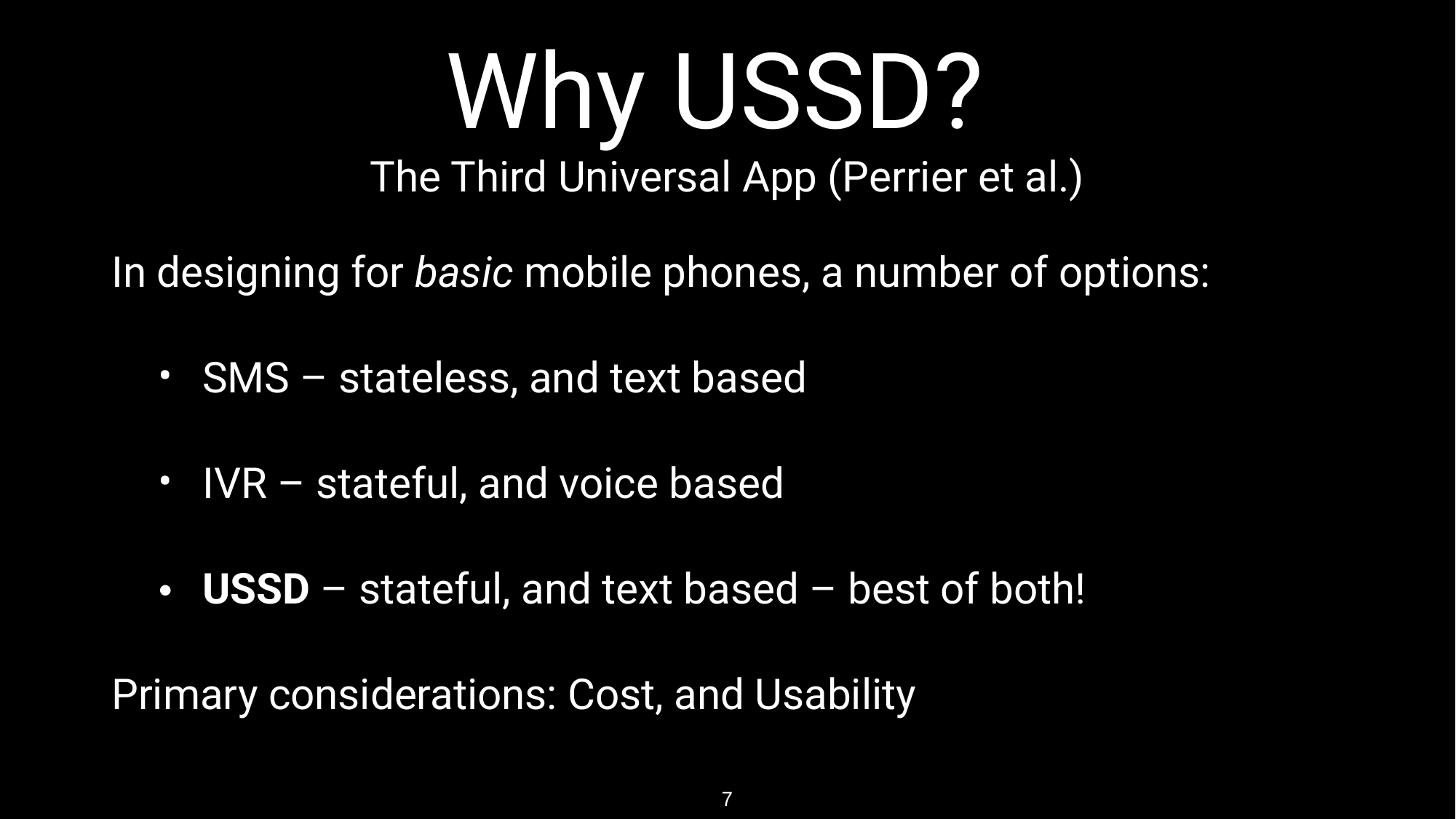

# Why USSD?
The Third Universal App (Perrier et al.)
In designing for basic mobile phones, a number of options:
SMS – stateless, and text based
IVR – stateful, and voice based
USSD – stateful, and text based – best of both!
Primary considerations: Cost, and Usability
7